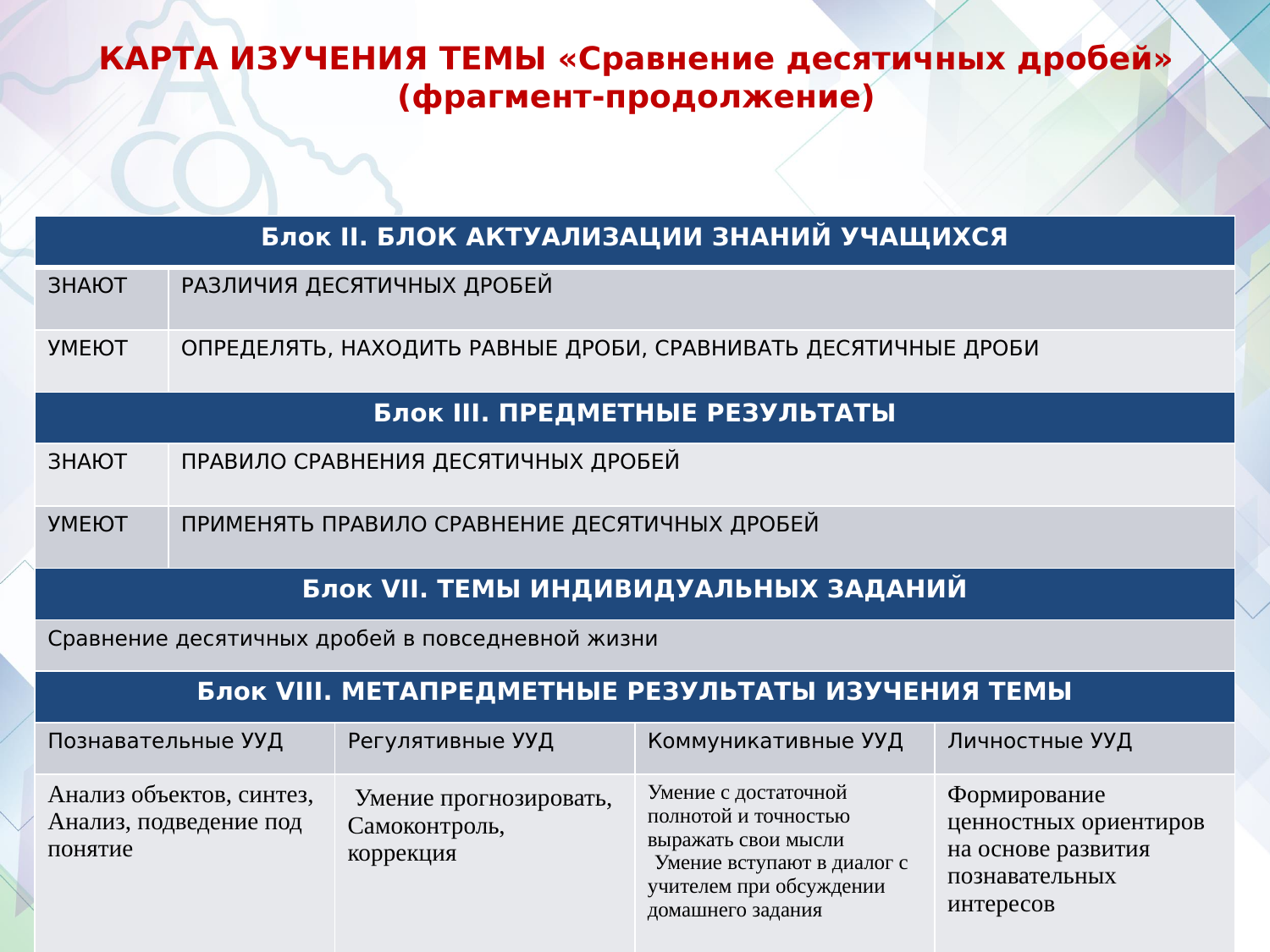

# КАРТА ИЗУЧЕНИЯ ТЕМЫ «Сравнение десятичных дробей» (фрагмент-продолжение)
| Блок II. БЛОК АКТУАЛИЗАЦИИ ЗНАНИЙ УЧАЩИХСЯ |  |  |  |  |
| --- | --- | --- | --- | --- |
| ЗНАЮТ | РАЗЛИЧИЯ ДЕСЯТИЧНЫХ ДРОБЕЙ |  |  |  |
| УМЕЮТ | ОПРЕДЕЛЯТЬ, НАХОДИТЬ РАВНЫЕ ДРОБИ, СРАВНИВАТЬ ДЕСЯТИЧНЫЕ ДРОБИ |  |  |  |
| Блок III. ПРЕДМЕТНЫЕ РЕЗУЛЬТАТЫ |  |  |  |  |
| ЗНАЮТ | ПРАВИЛО СРАВНЕНИЯ ДЕСЯТИЧНЫХ ДРОБЕЙ |  |  |  |
| УМЕЮТ | ПРИМЕНЯТЬ ПРАВИЛО СРАВНЕНИЕ ДЕСЯТИЧНЫХ ДРОБЕЙ |  |  |  |
| Блок VII. ТЕМЫ ИНДИВИДУАЛЬНЫХ ЗАДАНИЙ |  |  |  |  |
| Сравнение десятичных дробей в повседневной жизни |  |  |  |  |
| Блок VIII. МЕТАПРЕДМЕТНЫЕ РЕЗУЛЬТАТЫ ИЗУЧЕНИЯ ТЕМЫ |  |  |  |  |
| Познавательные УУД |  | Регулятивные УУД | Коммуникативные УУД | Личностные УУД |
| Анализ объектов, синтез, Анализ, подведение под понятие |  | Умение прогнозировать, Самоконтроль, коррекция | Умение с достаточной полнотой и точностью выражать свои мысли  Умение вступают в диалог с учителем при обсуждении домашнего задания | Формирование ценностных ориентиров на основе развития познавательных интересов |
Е.Е. Алексеева
6